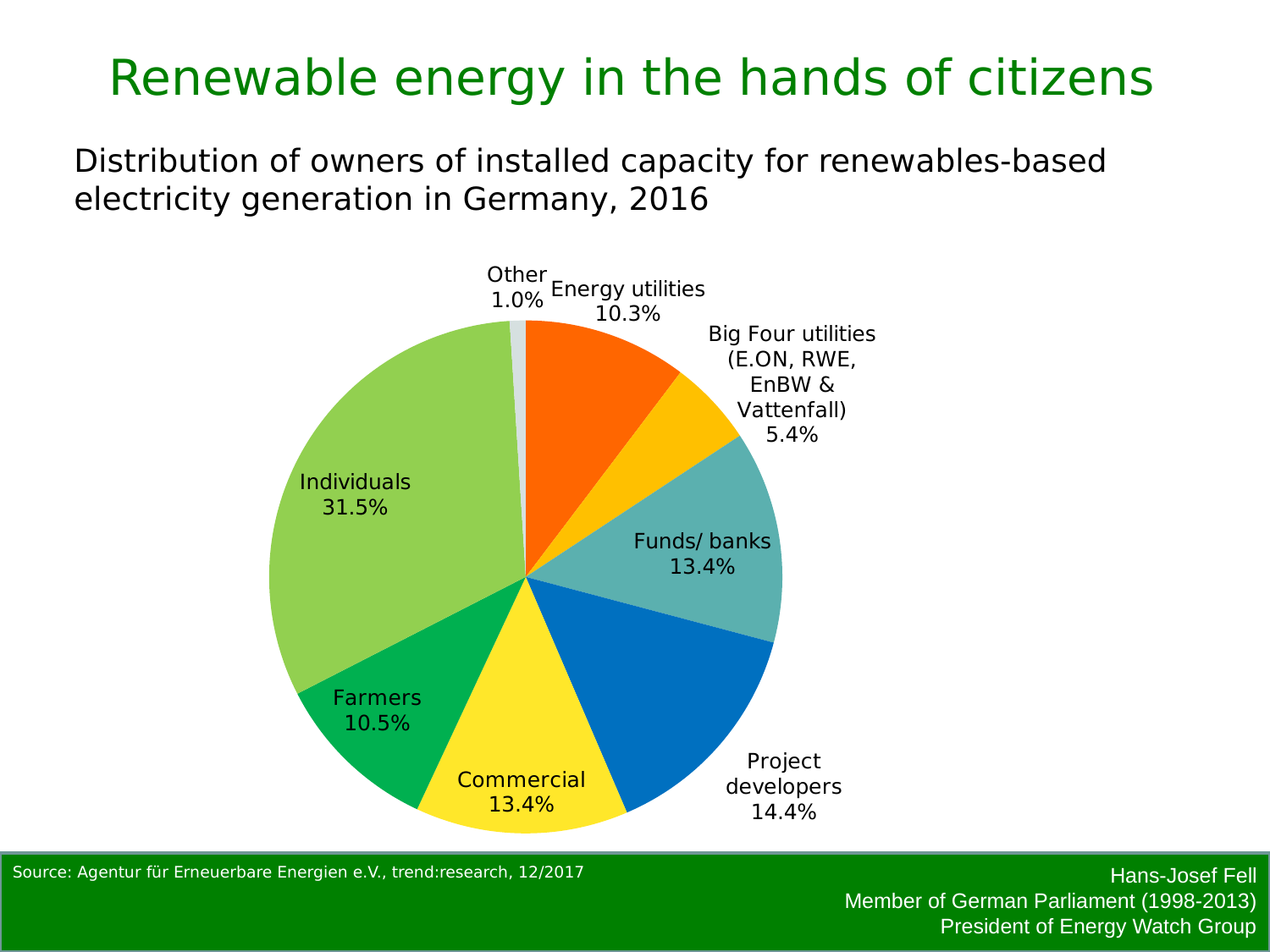

# Renewable energy in the hands of citizens
Distribution of owners of installed capacity for renewables-based electricity generation in Germany, 2016

### Chart

| Category | Verteilung der Eigentümer an der bundesweit installierten Leistung zur Stromerzeugung aus Erneuerbaren-Energien-Anlagen 2016 |
|---|---|
| Energy utilities | 10.3 |
| Big Four utilities (E.ON, RWE, EnBW & Vattenfall) | 5.4 |
| Funds/ banks | 13.4 |
| Project developers | 14.4 |
| Commercial | 13.4 |
| Farmers | 10.5 |
| Individuals | 31.5 |
| Other | 1.0 |
Source: Agentur für Erneuerbare Energien e.V., trend:research, 12/2017